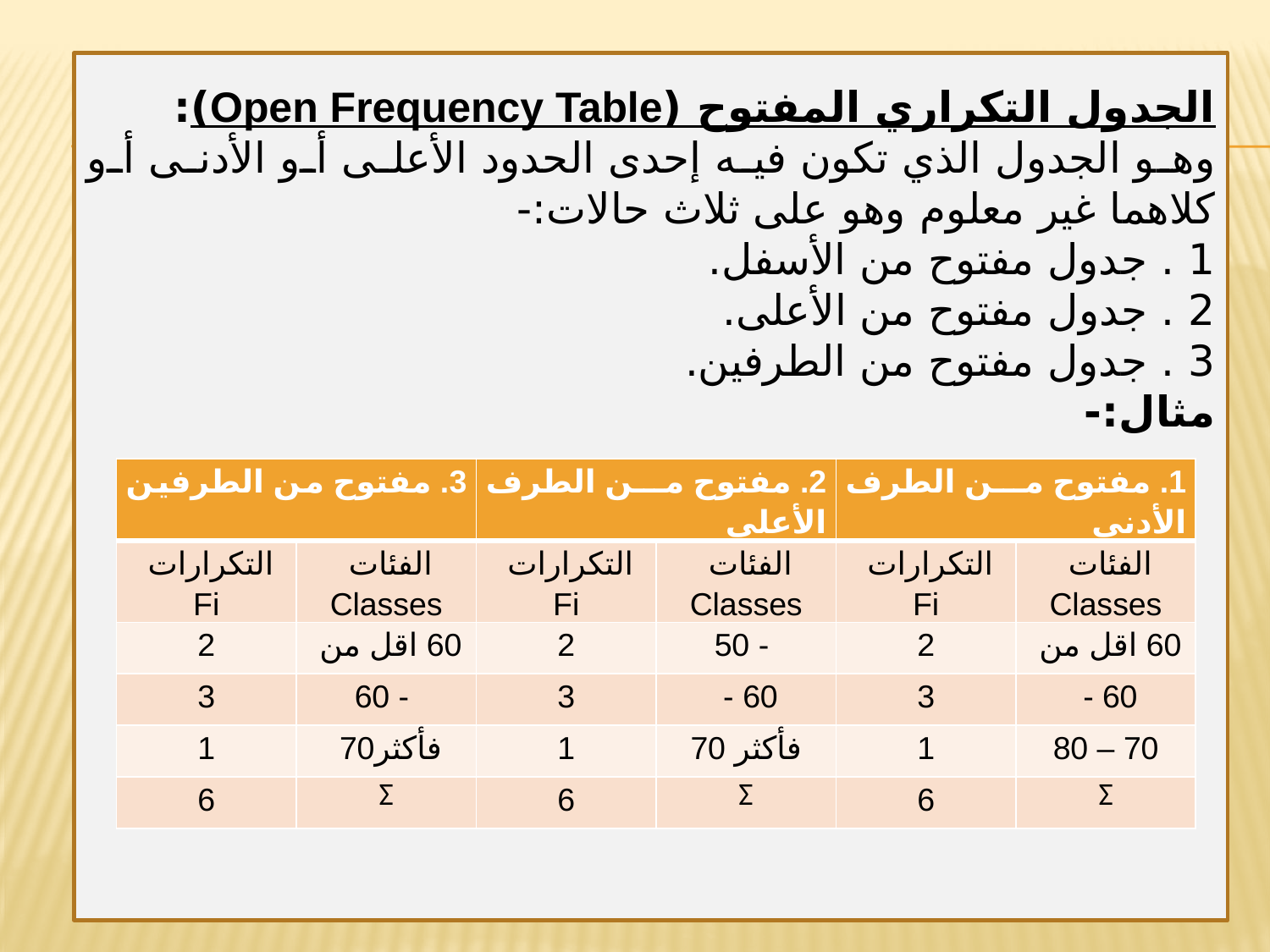

الجدول التكراري المفتوح (Open Frequency Table):
	وهو الجدول الذي تكون فيه إحدى الحدود الأعلى أو الأدنى أو كلاهما غير معلوم وهو على ثلاث حالات:-
1 . جدول مفتوح من الأسفل.
2 . جدول مفتوح من الأعلى.
3 . جدول مفتوح من الطرفين.
مثال:-

| 3. مفتوح من الطرفين |  | 2. مفتوح من الطرف الأعلى |  | 1. مفتوح من الطرف الأدنى |  |
| --- | --- | --- | --- | --- | --- |
| التكرارات Fi | الفئات Classes | التكرارات Fi | الفئات Classes | التكرارات Fi | الفئات Classes |
| 2 | 60 اقل من | 2 | 50 - | 2 | 60 اقل من |
| 3 | 60 - | 3 | 60 - | 3 | 60 - |
| 1 | فأكثر70 | 1 | فأكثر 70 | 1 | 70 – 80 |
| 6 | Σ | 6 | Σ | 6 | Σ |